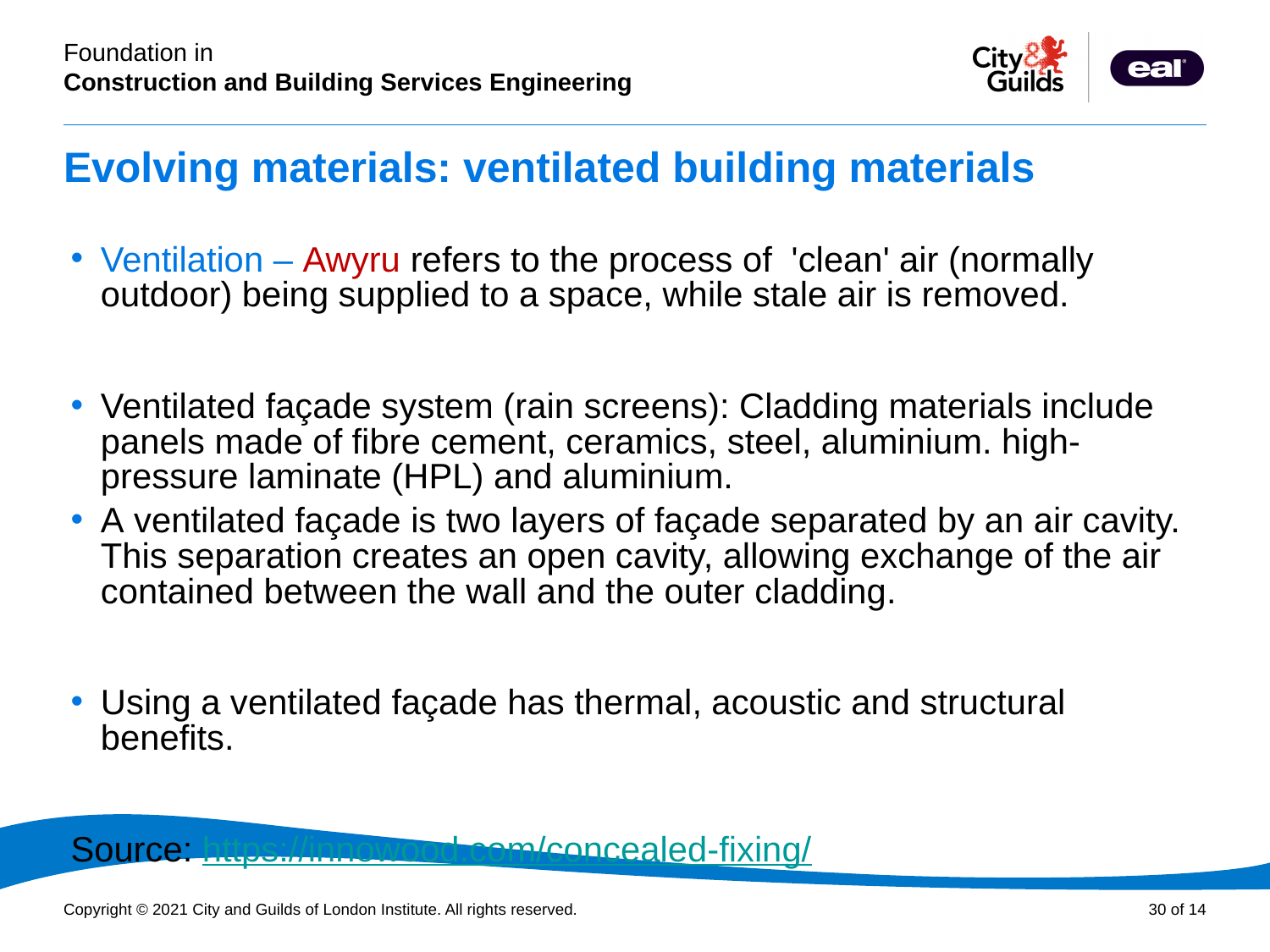

# Evolving materials: ventilated building materials
Ventilation – Awyru refers to the process of  'clean' air (normally outdoor) being supplied to a space, while stale air is removed.

Ventilated façade system (rain screens): Cladding materials include panels made of fibre cement, ceramics, steel, aluminium. high-pressure laminate (HPL) and aluminium.
A ventilated façade is two layers of façade separated by an air cavity. This separation creates an open cavity, allowing exchange of the air contained between the wall and the outer cladding.

Using a ventilated façade has thermal, acoustic and structural benefits.

Source: https://innowood.com/concealed-fixing/